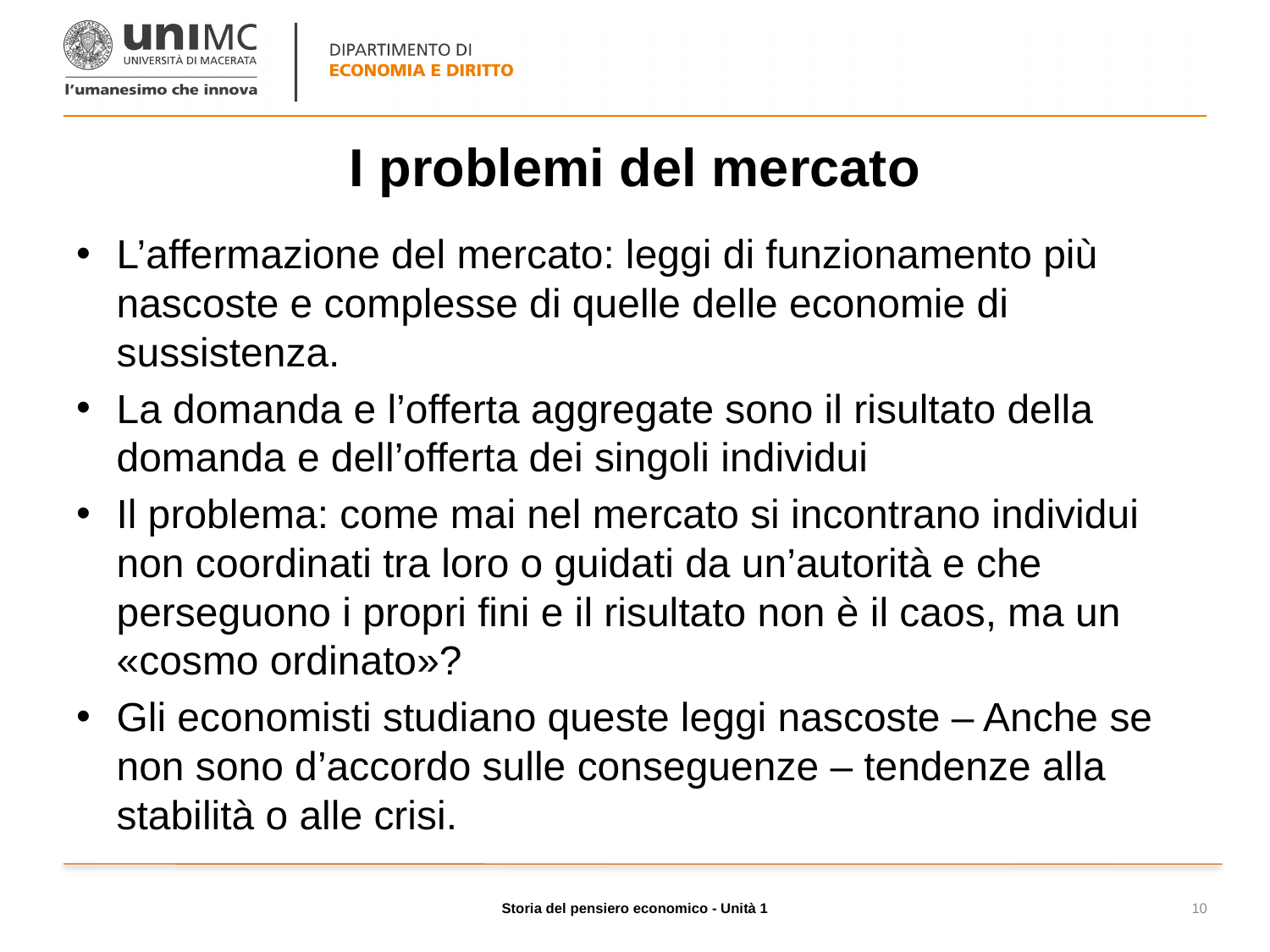

# I problemi del mercato
L’affermazione del mercato: leggi di funzionamento più nascoste e complesse di quelle delle economie di sussistenza.
La domanda e l’offerta aggregate sono il risultato della domanda e dell’offerta dei singoli individui
Il problema: come mai nel mercato si incontrano individui non coordinati tra loro o guidati da un’autorità e che perseguono i propri fini e il risultato non è il caos, ma un «cosmo ordinato»?
Gli economisti studiano queste leggi nascoste – Anche se non sono d’accordo sulle conseguenze – tendenze alla stabilità o alle crisi.
Storia del pensiero economico - Unità 1
10